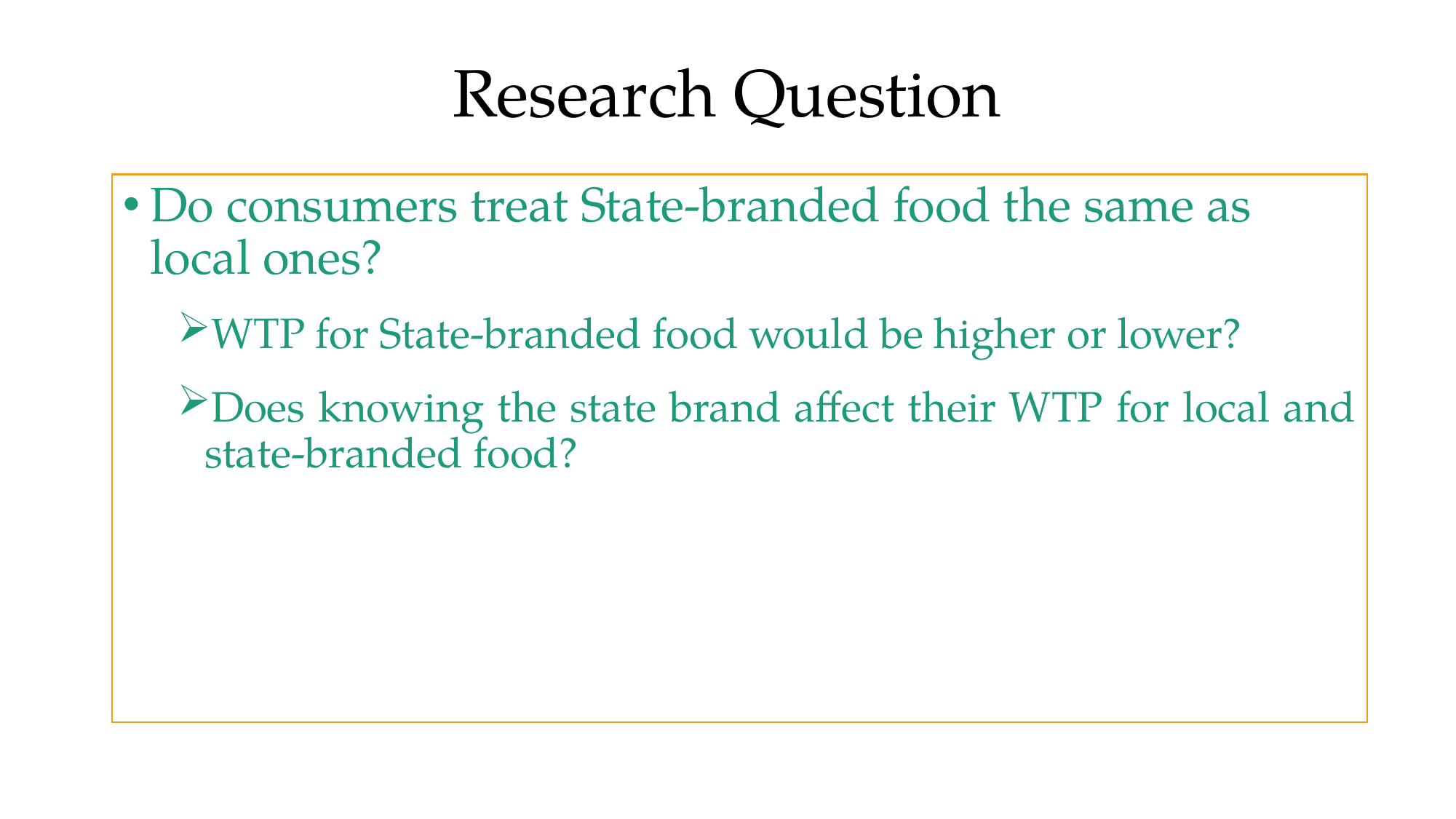

# Research Question
Do consumers treat State-branded food the same as local ones?
WTP for State-branded food would be higher or lower?
Does knowing the state brand affect their WTP for local and state-branded food?